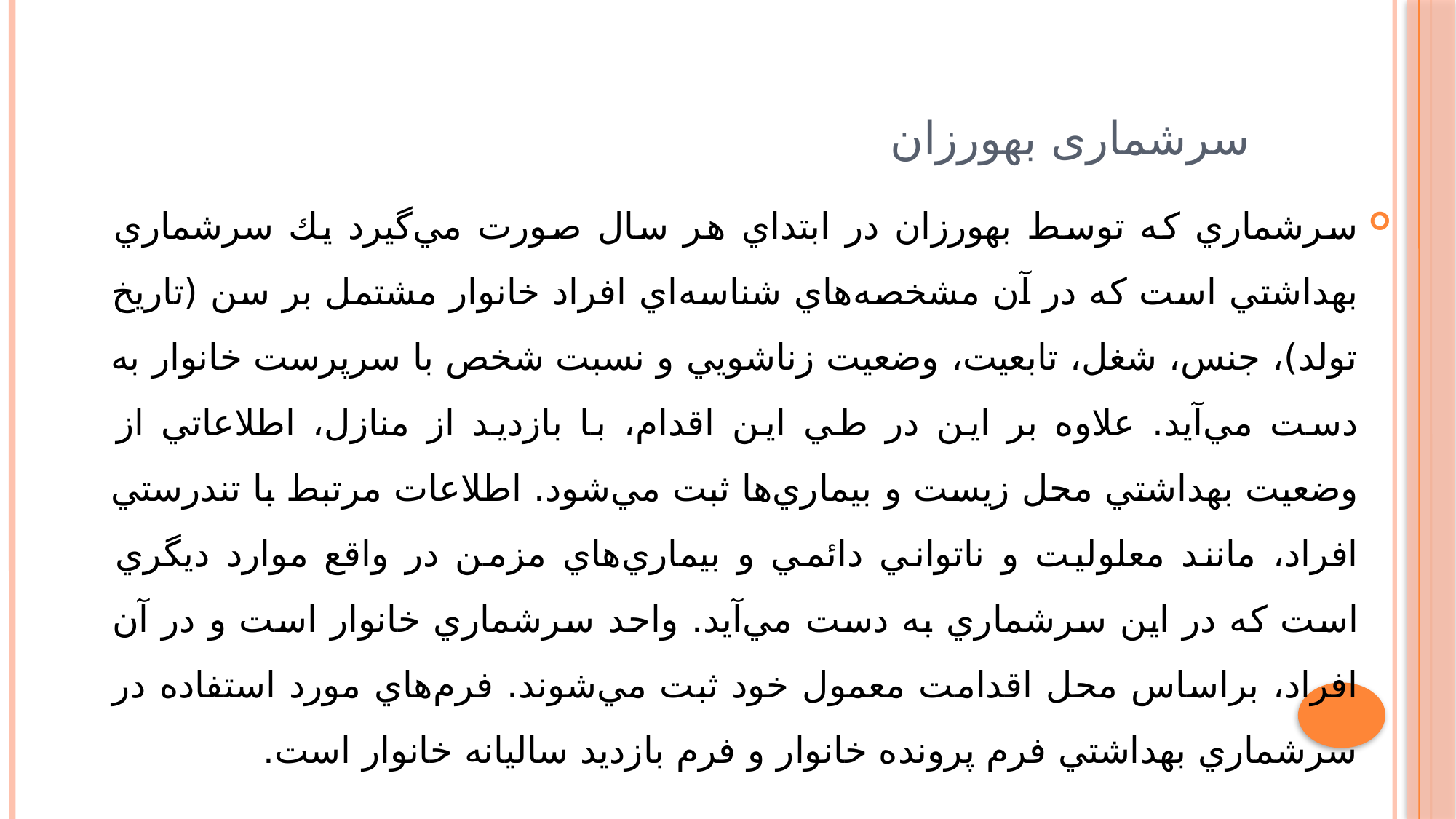

# سرشماری بهورزان
سرشماري كه توسط بهورزان در ابتداي هر سال صورت مي‌گيرد يك سرشماري بهداشتي است كه در آن مشخصه‌هاي شناسه‌اي افراد خانوار مشتمل بر سن (تاريخ تولد)، جنس، شغل، تابعيت، وضعيت زناشويي و نسبت شخص با سرپرست خانوار به دست مي‌آيد. علاوه بر اين در طي اين اقدام، با بازديد از منازل، اطلاعاتي از وضعيت بهداشتي محل زيست و بيماري‌ها ثبت مي‌شود. اطلاعات مرتبط با تندرستي افراد، مانند معلوليت و ناتواني دائمي و بيماري‌هاي مزمن در واقع موارد ديگري است كه در اين سرشماري به دست مي‌آيد. واحد سرشماري خانوار است و در آن افراد، براساس محل اقدامت معمول خود ثبت مي‌شوند. فرم‌هاي مورد استفاده در سرشماري بهداشتي فرم پرونده خانوار و فرم بازديد ساليانه خانوار است.